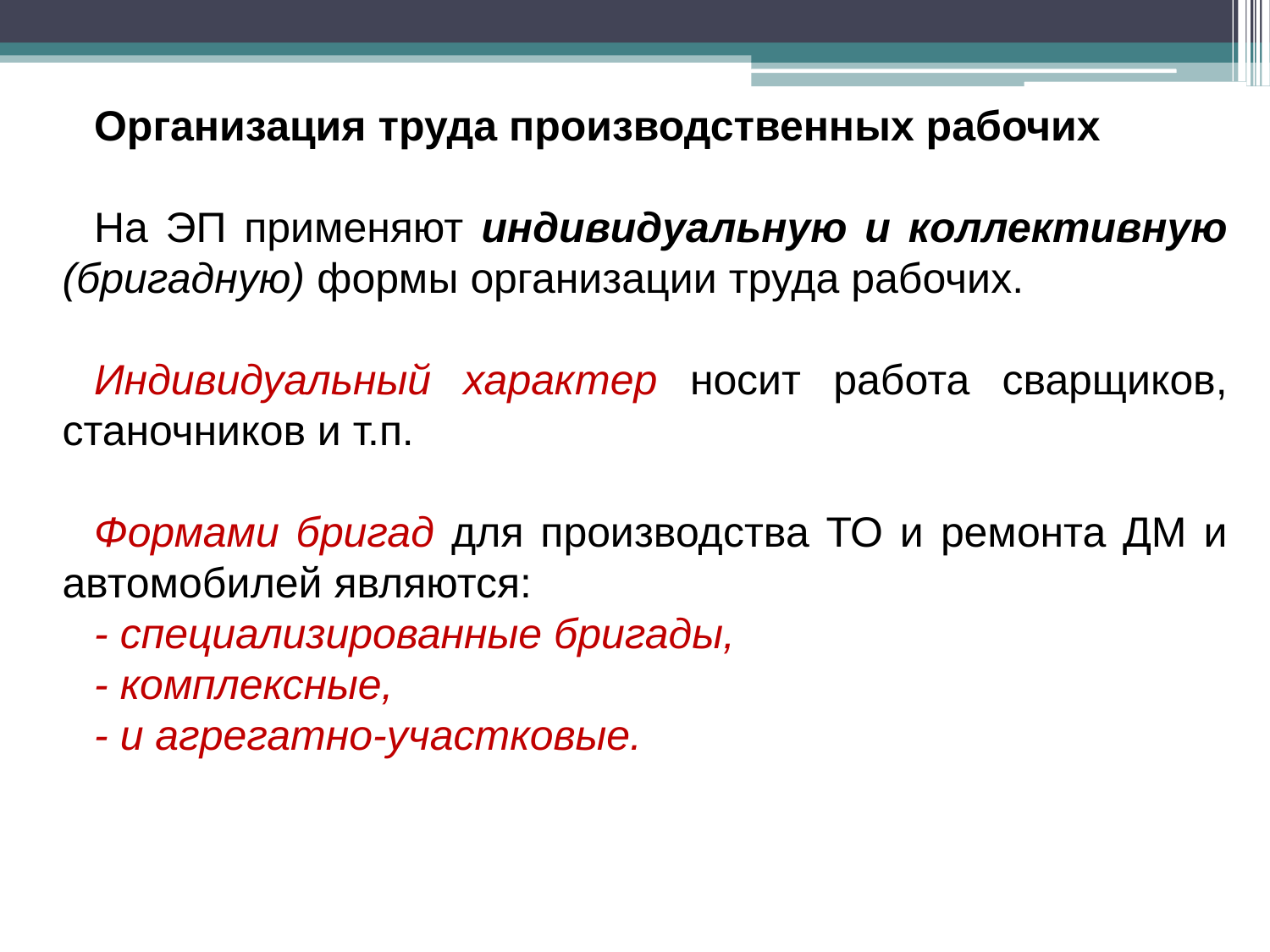

Организация труда производственных рабочих

На ЭП применяют индивидуальную и коллективную (бригадную) формы организации труда рабочих.

Индивидуальный характер носит работа сварщиков, станочников и т.п.

Формами бригад для производства ТО и ремонта ДМ и автомобилей являются:
- специализированные бригады,
- комплексные,
- и агрегатно-участковые.